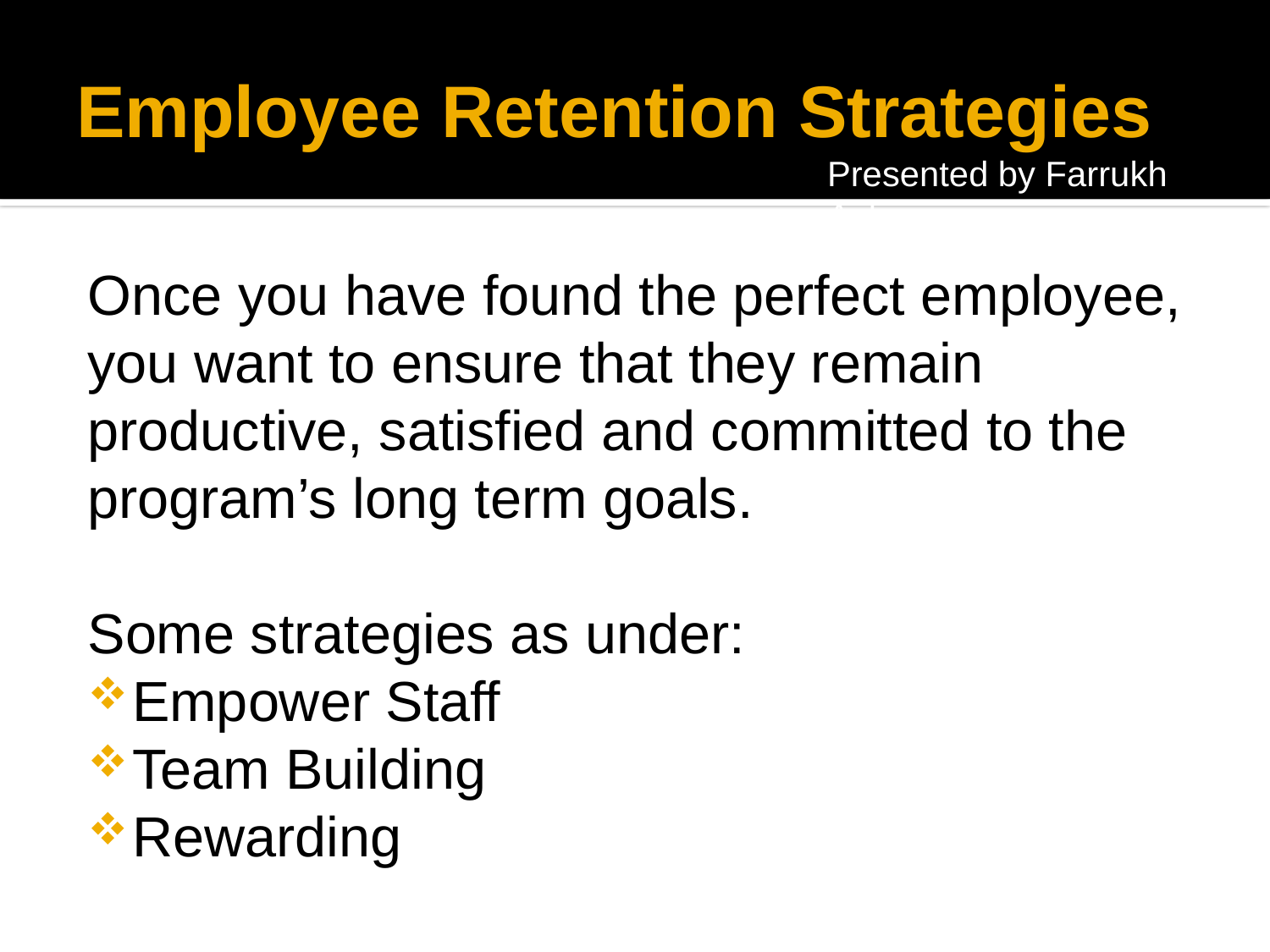

# Employee Retention Strategies
Presented by Farrukh  Aslam
Once you have found the perfect employee, you want to ensure that they remain productive, satisfied and committed to the program’s long term goals.

Some strategies as under:
Empower Staff
Team Building
Rewarding